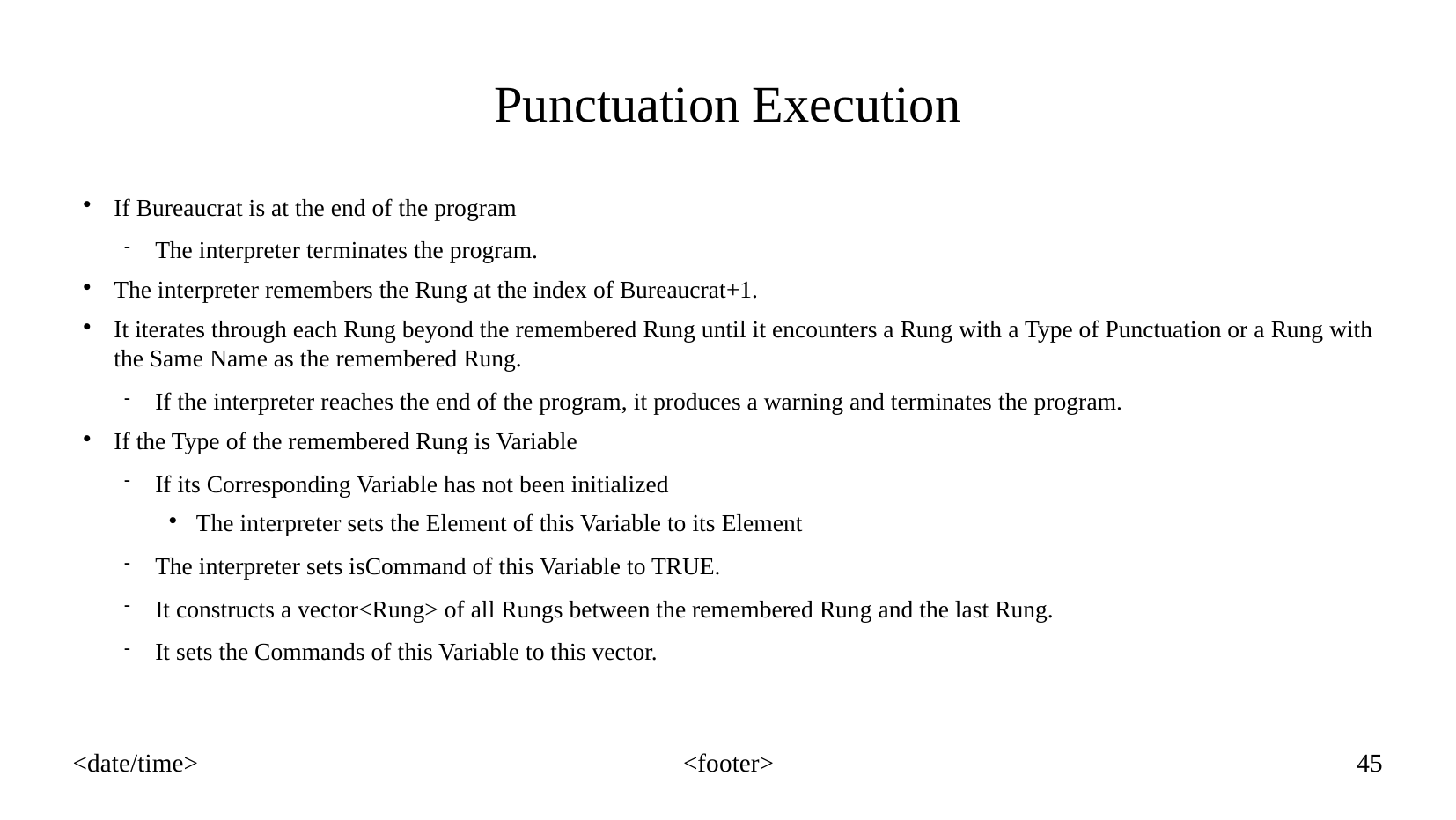

Punctuation Execution
If Bureaucrat is at the end of the program
The interpreter terminates the program.
The interpreter remembers the Rung at the index of Bureaucrat+1.
It iterates through each Rung beyond the remembered Rung until it encounters a Rung with a Type of Punctuation or a Rung with the Same Name as the remembered Rung.
If the interpreter reaches the end of the program, it produces a warning and terminates the program.
If the Type of the remembered Rung is Variable
If its Corresponding Variable has not been initialized
The interpreter sets the Element of this Variable to its Element
The interpreter sets isCommand of this Variable to TRUE.
It constructs a vector<Rung> of all Rungs between the remembered Rung and the last Rung.
It sets the Commands of this Variable to this vector.